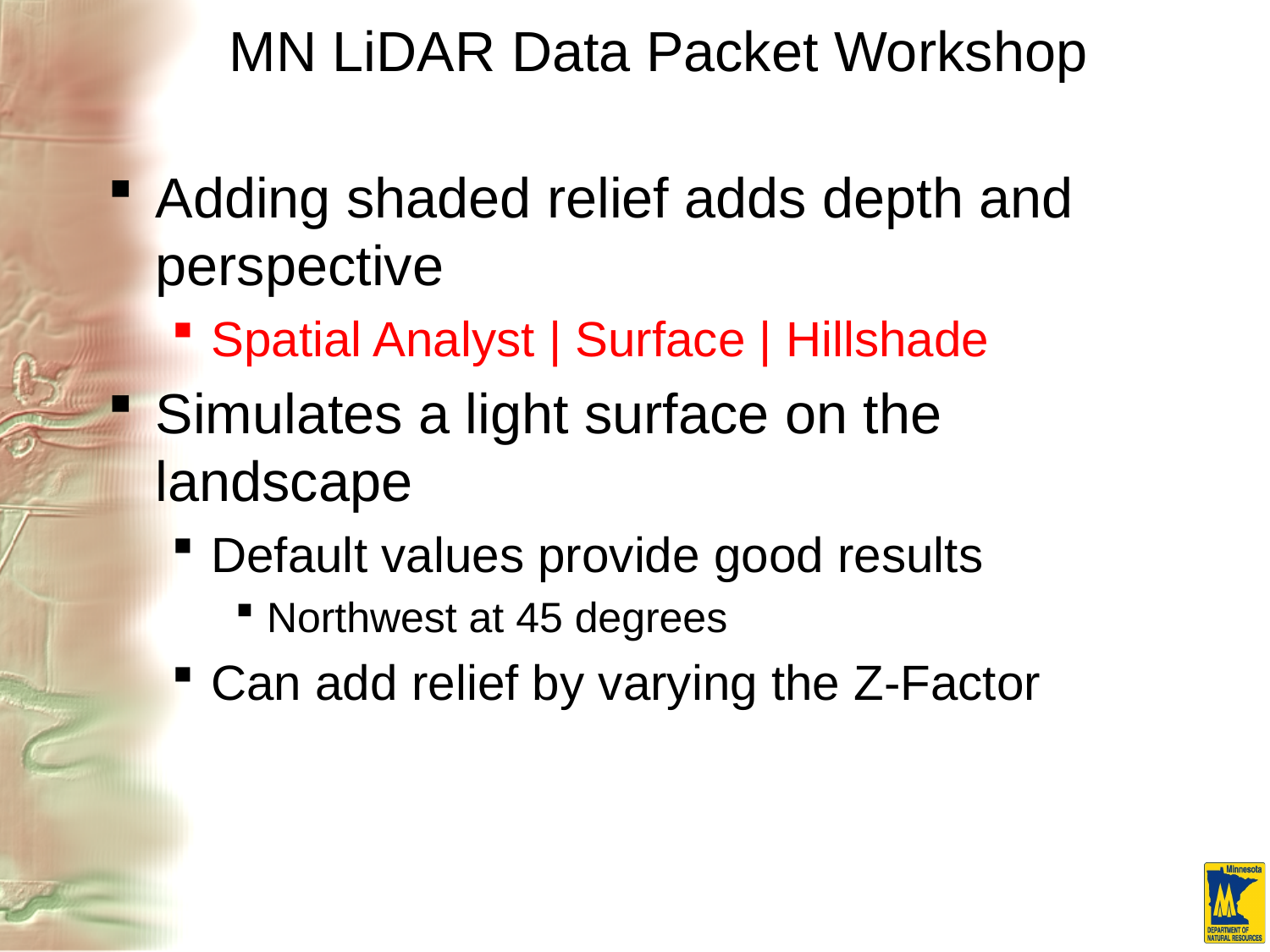

# MN LiDAR Data Packet Workshop
Adding shaded relief adds depth and perspective
Spatial Analyst | Surface | Hillshade
Simulates a light surface on the landscape
Default values provide good results
Northwest at 45 degrees
Can add relief by varying the Z-Factor